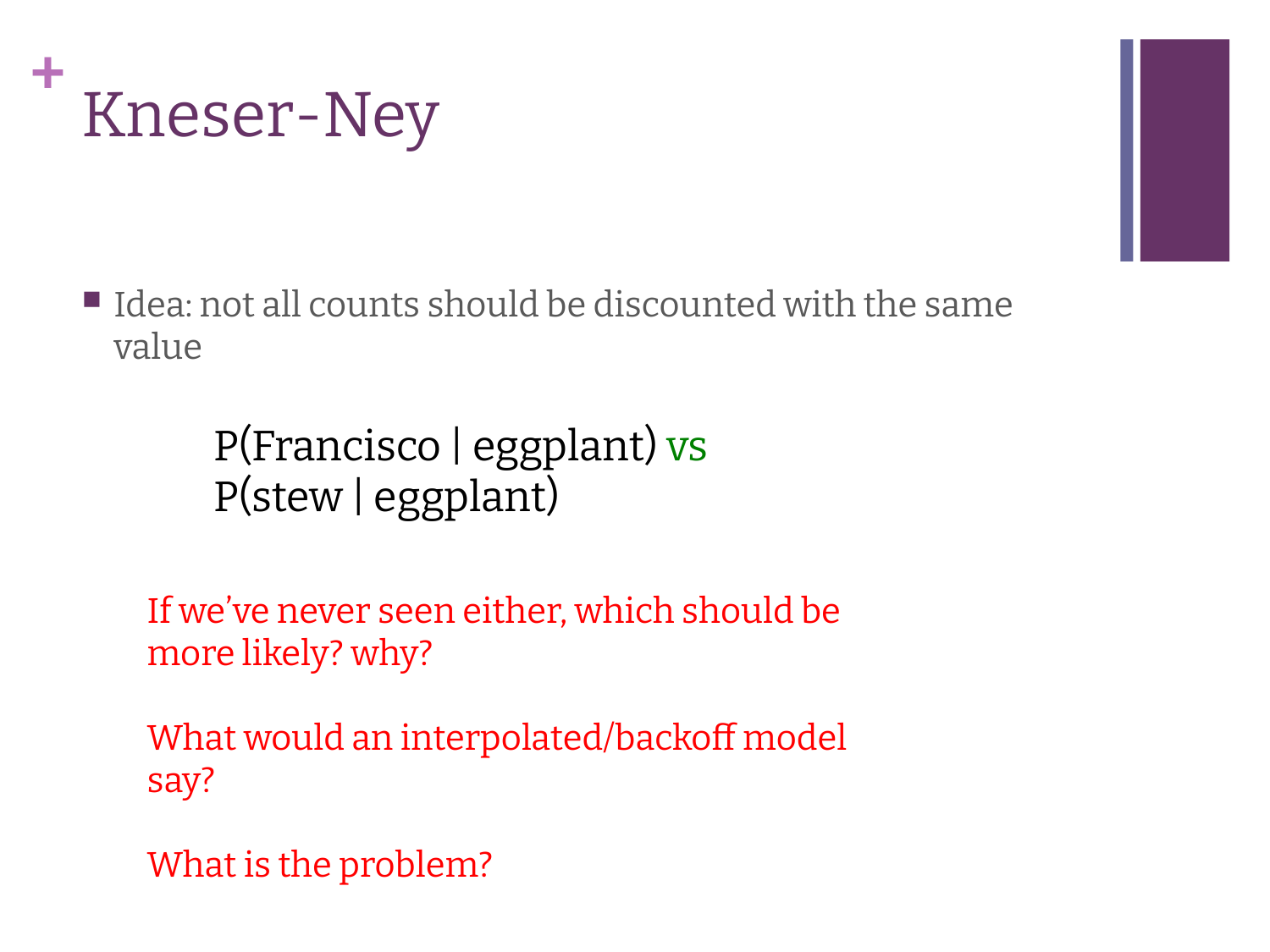

# Kneser-Ney
Idea: not all counts should be discounted with the same value

P(Francisco | eggplant) vs
P(stew | eggplant)
If we’ve never seen either, which should be more likely? why?

What would an interpolated/backoff model say?

What is the problem?